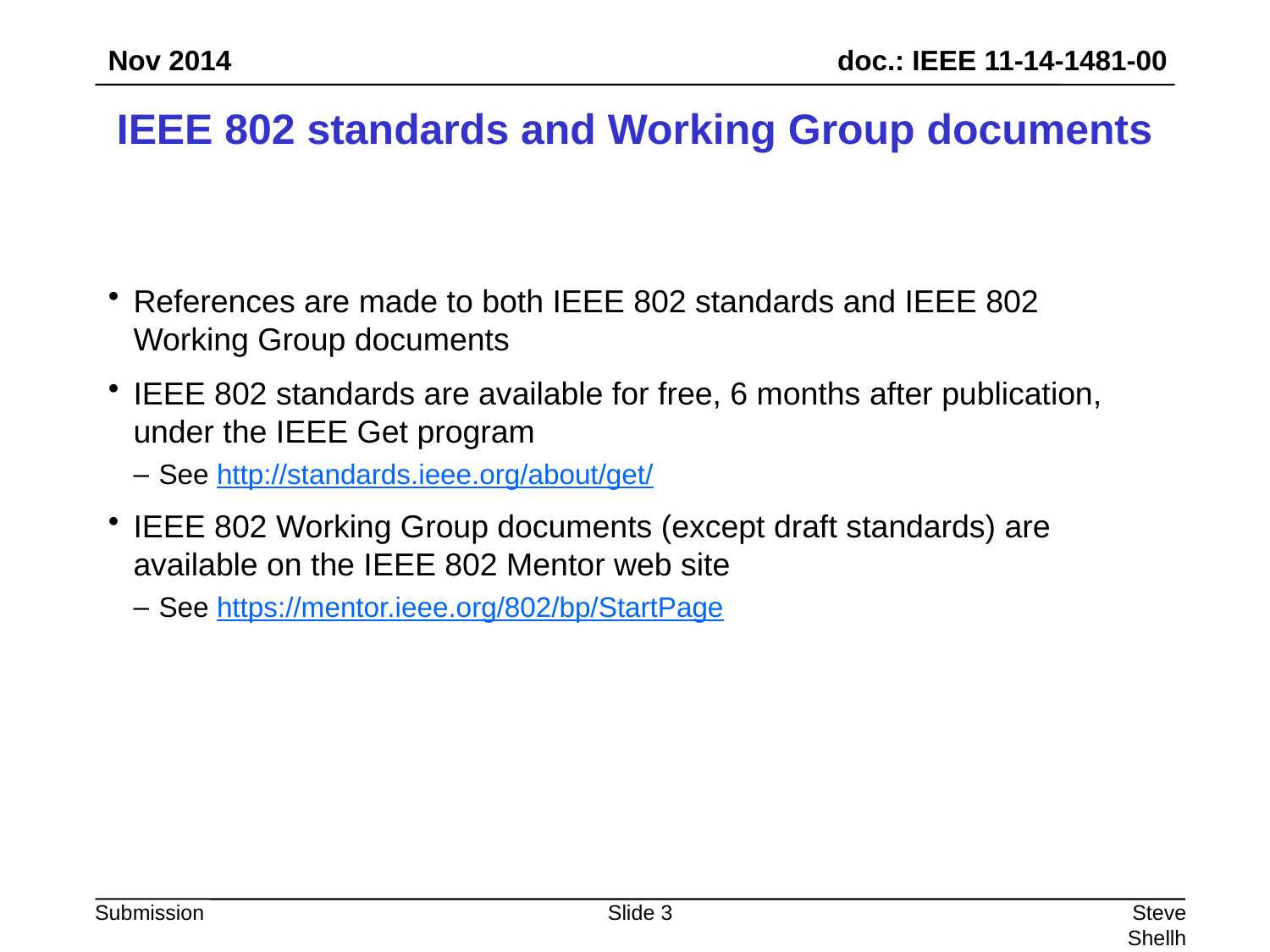

Nov 2014
# IEEE 802 standards and Working Group documents
References are made to both IEEE 802 standards and IEEE 802 Working Group documents
IEEE 802 standards are available for free, 6 months after publication, under the IEEE Get program
See http://standards.ieee.org/about/get/
IEEE 802 Working Group documents (except draft standards) are available on the IEEE 802 Mentor web site
See https://mentor.ieee.org/802/bp/StartPage

Slide 3
Steve Shellhammer, Qualcomm